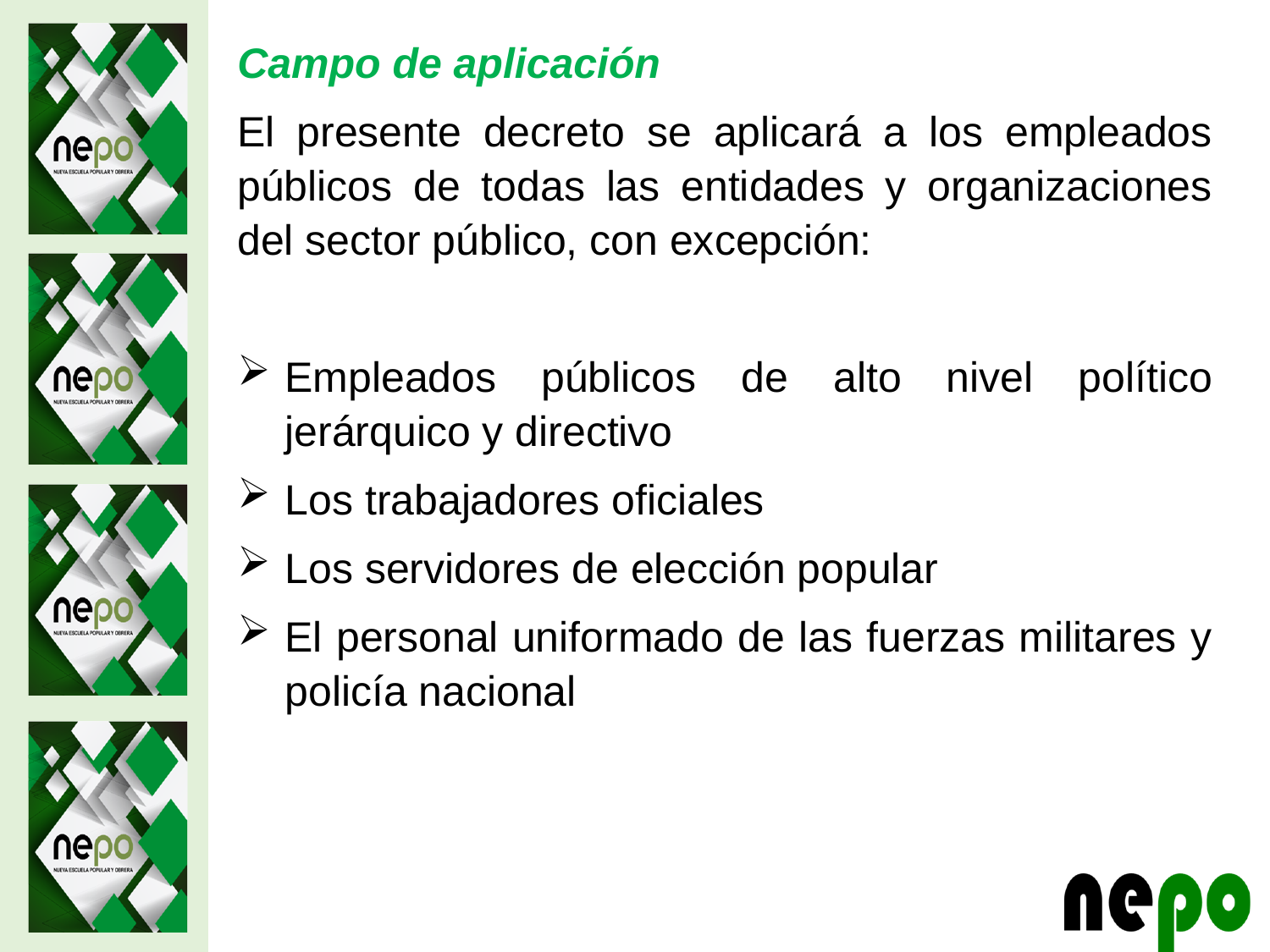

Campo de aplicación
El presente decreto se aplicará a los empleados públicos de todas las entidades y organizaciones del sector público, con excepción:

Empleados públicos de alto nivel político jerárquico y directivo
Los trabajadores oficiales
Los servidores de elección popular
El personal uniformado de las fuerzas militares y policía nacional